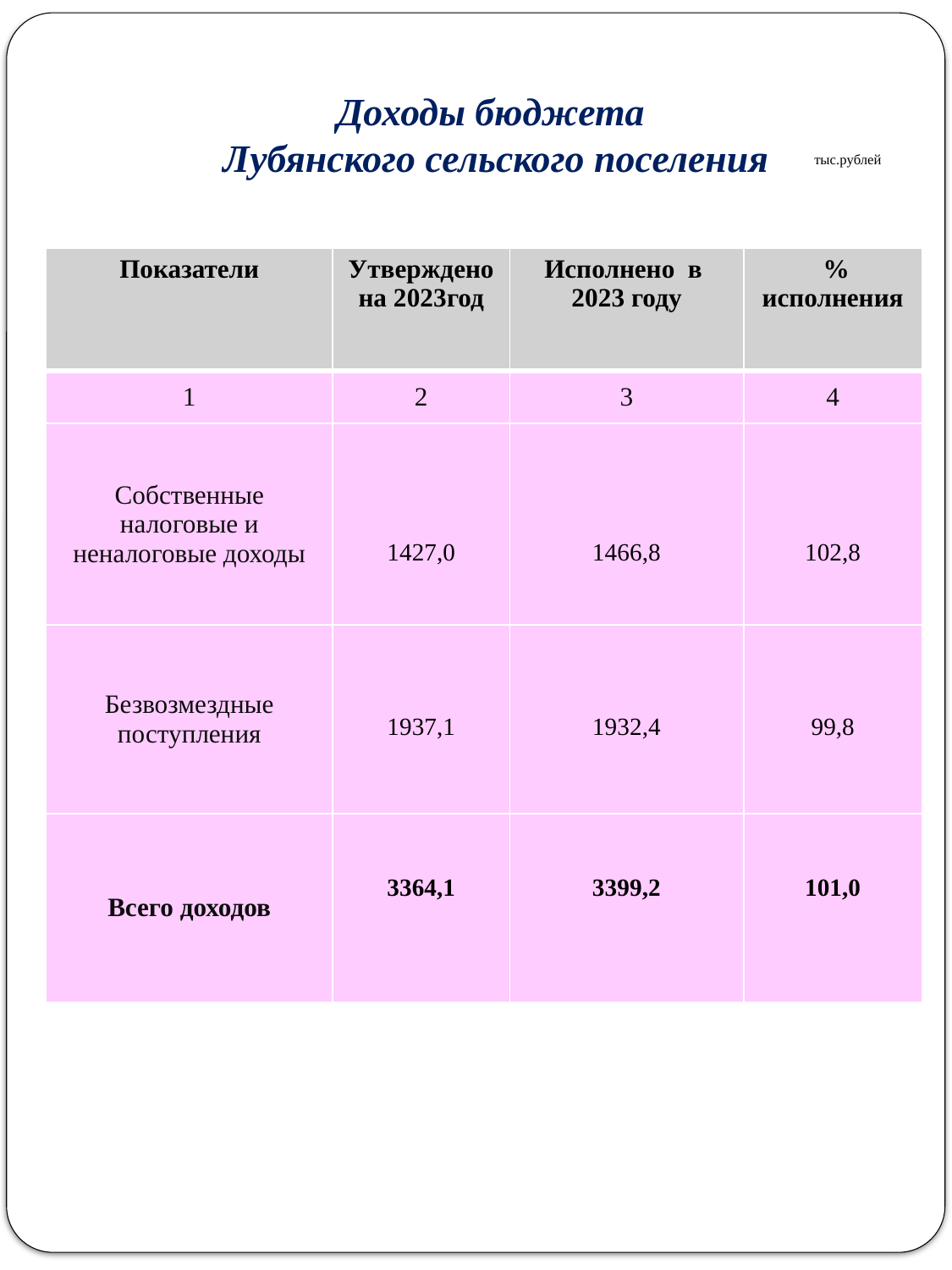

Доходы бюджета
Лубянского сельского поселения
тыс.рублей
| Показатели | Утверждено на 2023год | Исполнено в 2023 году | % исполнения |
| --- | --- | --- | --- |
| 1 | 2 | 3 | 4 |
| Собственные налоговые и неналоговые доходы | 1427,0 | 1466,8 | 102,8 |
| Безвозмездные поступления | 1937,1 | 1932,4 | 99,8 |
| Всего доходов | 3364,1 | 3399,2 | 101,0 |